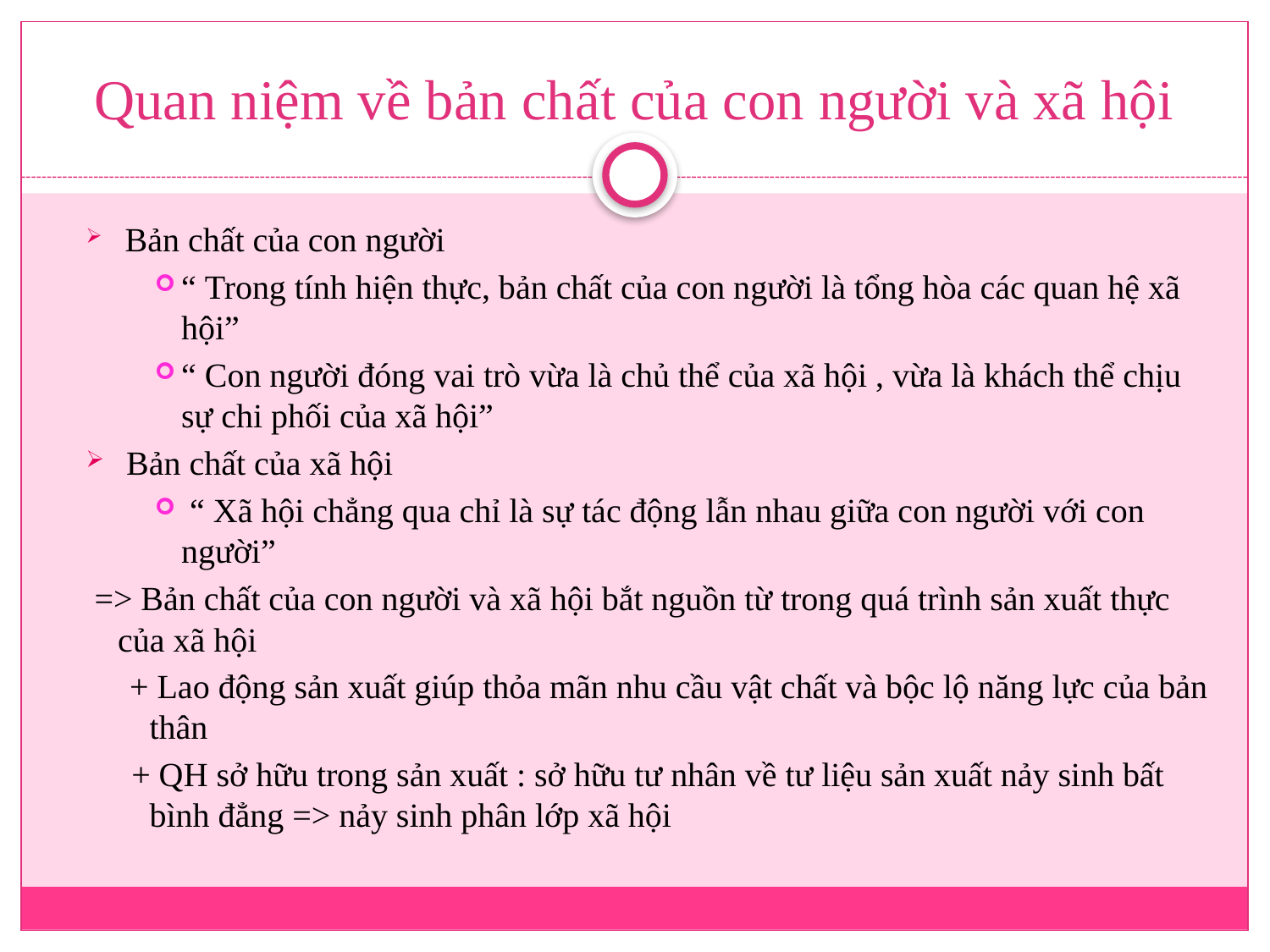

# Quan niệm về bản chất của con người và xã hội
 Bản chất của con người
“ Trong tính hiện thực, bản chất của con người là tổng hòa các quan hệ xã hội”
“ Con người đóng vai trò vừa là chủ thể của xã hội , vừa là khách thể chịu sự chi phối của xã hội”
 Bản chất của xã hội
 “ Xã hội chẳng qua chỉ là sự tác động lẫn nhau giữa con người với con người”
 => Bản chất của con người và xã hội bắt nguồn từ trong quá trình sản xuất thực của xã hội
 + Lao động sản xuất giúp thỏa mãn nhu cầu vật chất và bộc lộ năng lực của bản thân
 + QH sở hữu trong sản xuất : sở hữu tư nhân về tư liệu sản xuất nảy sinh bất bình đẳng => nảy sinh phân lớp xã hội